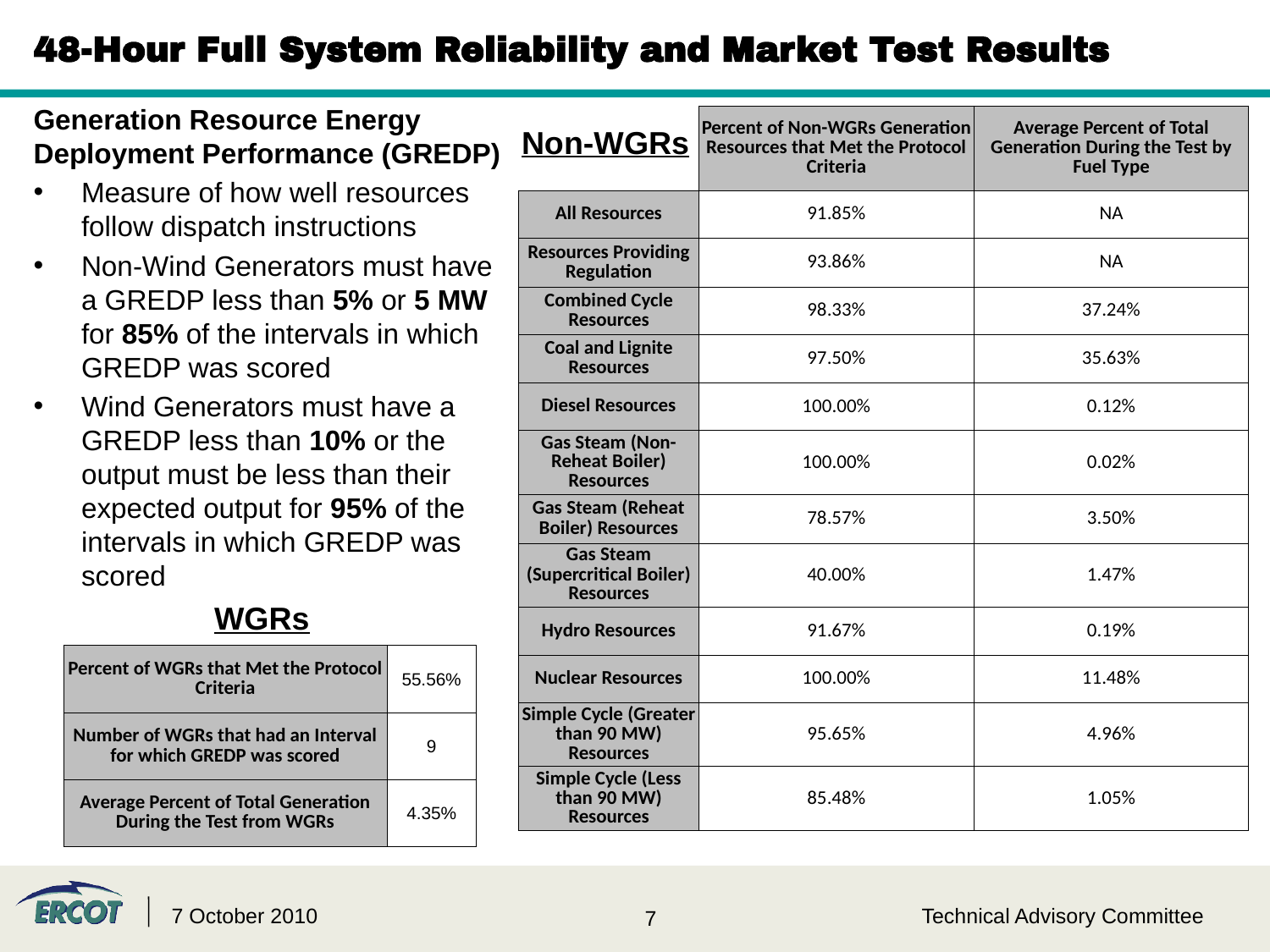

# 48-Hour Full System Reliability and Market Test Results
Generation Resource Energy Deployment Performance (GREDP)
Measure of how well resources follow dispatch instructions
Non-Wind Generators must have a GREDP less than 5% or 5 MW for 85% of the intervals in which GREDP was scored
Wind Generators must have a GREDP less than 10% or the output must be less than their expected output for 95% of the intervals in which GREDP was scored

|  | Percent of Non-WGRs Generation Resources that Met the Protocol Criteria | Average Percent of Total Generation During the Test by Fuel Type |
| --- | --- | --- |
| All Resources | 91.85% | NA |
| Resources Providing Regulation | 93.86% | NA |
| Combined Cycle Resources | 98.33% | 37.24% |
| Coal and Lignite Resources | 97.50% | 35.63% |
| Diesel Resources | 100.00% | 0.12% |
| Gas Steam (Non-Reheat Boiler) Resources | 100.00% | 0.02% |
| Gas Steam (Reheat Boiler) Resources | 78.57% | 3.50% |
| Gas Steam (Supercritical Boiler) Resources | 40.00% | 1.47% |
| Hydro Resources | 91.67% | 0.19% |
| Nuclear Resources | 100.00% | 11.48% |
| Simple Cycle (Greater than 90 MW) Resources | 95.65% | 4.96% |
| Simple Cycle (Less than 90 MW) Resources | 85.48% | 1.05% |
Non-WGRs
WGRs
| Percent of WGRs that Met the Protocol Criteria | 55.56% |
| --- | --- |
| Number of WGRs that had an Interval for which GREDP was scored | 9 |
| Average Percent of Total Generation During the Test from WGRs | 4.35% |
7 October 2010
Technical Advisory Committee